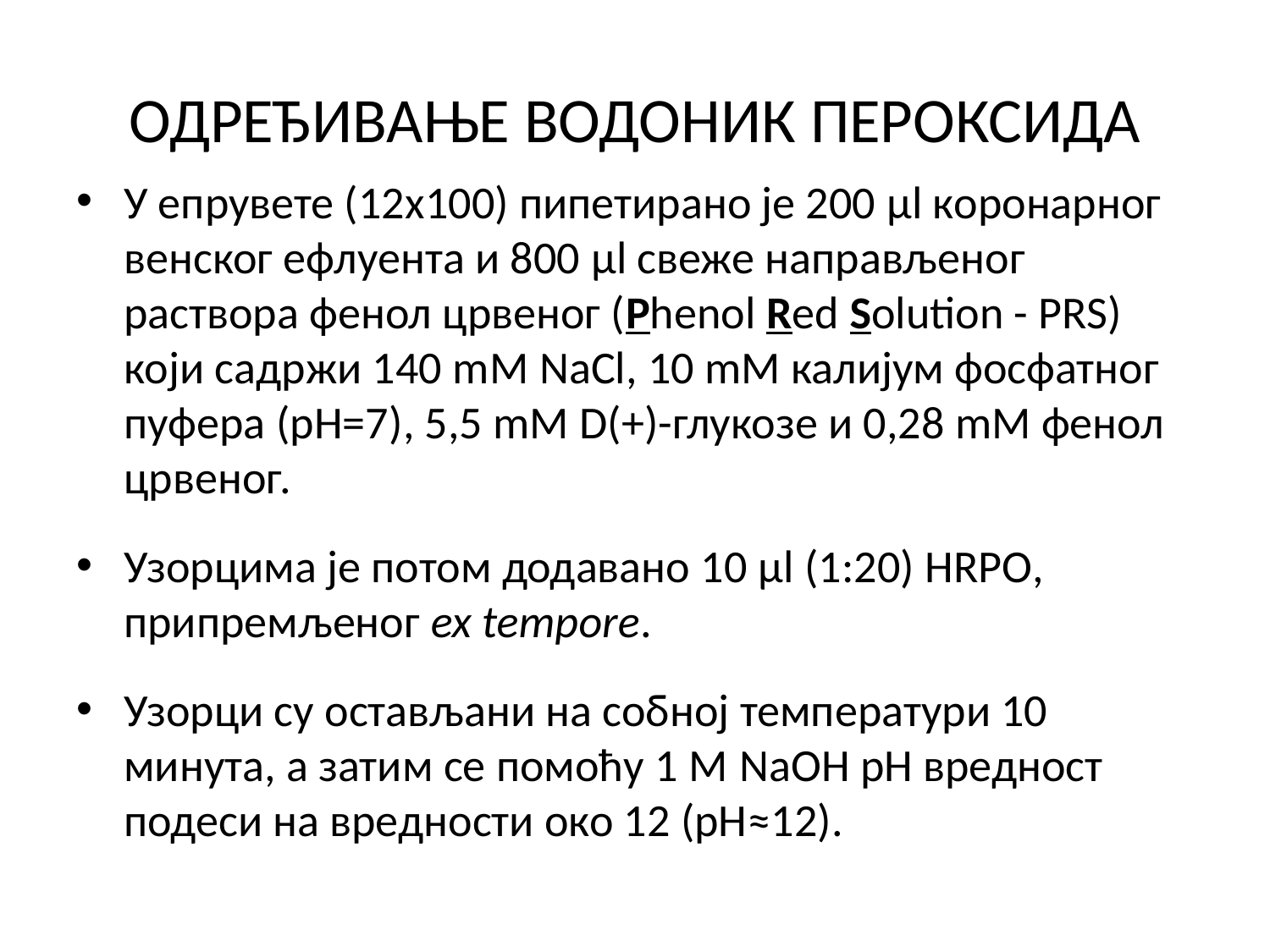

# ОДРЕЂИВАЊЕ ВОДОНИК ПЕРОКСИДА
У епрувете (12x100) пипетирано је 200 μl коронарног венског ефлуента и 800 μl свеже направљеног раствора фенол црвеног (Phenol Red Solution - PRS) који садржи 140 mМ NaCl, 10 mМ калијум фосфатног пуфера (pH=7), 5,5 mМ D(+)-глукозе и 0,28 mМ фенол црвеног.

Узорцима је потом додавано 10 μl (1:20) HRPO, припремљеног ex tempore.

Узорци су остављани на собној температури 10 минута, а затим се помоћу 1 М NaOH рН вредност подеси на вредности око 12 (рН≈12).